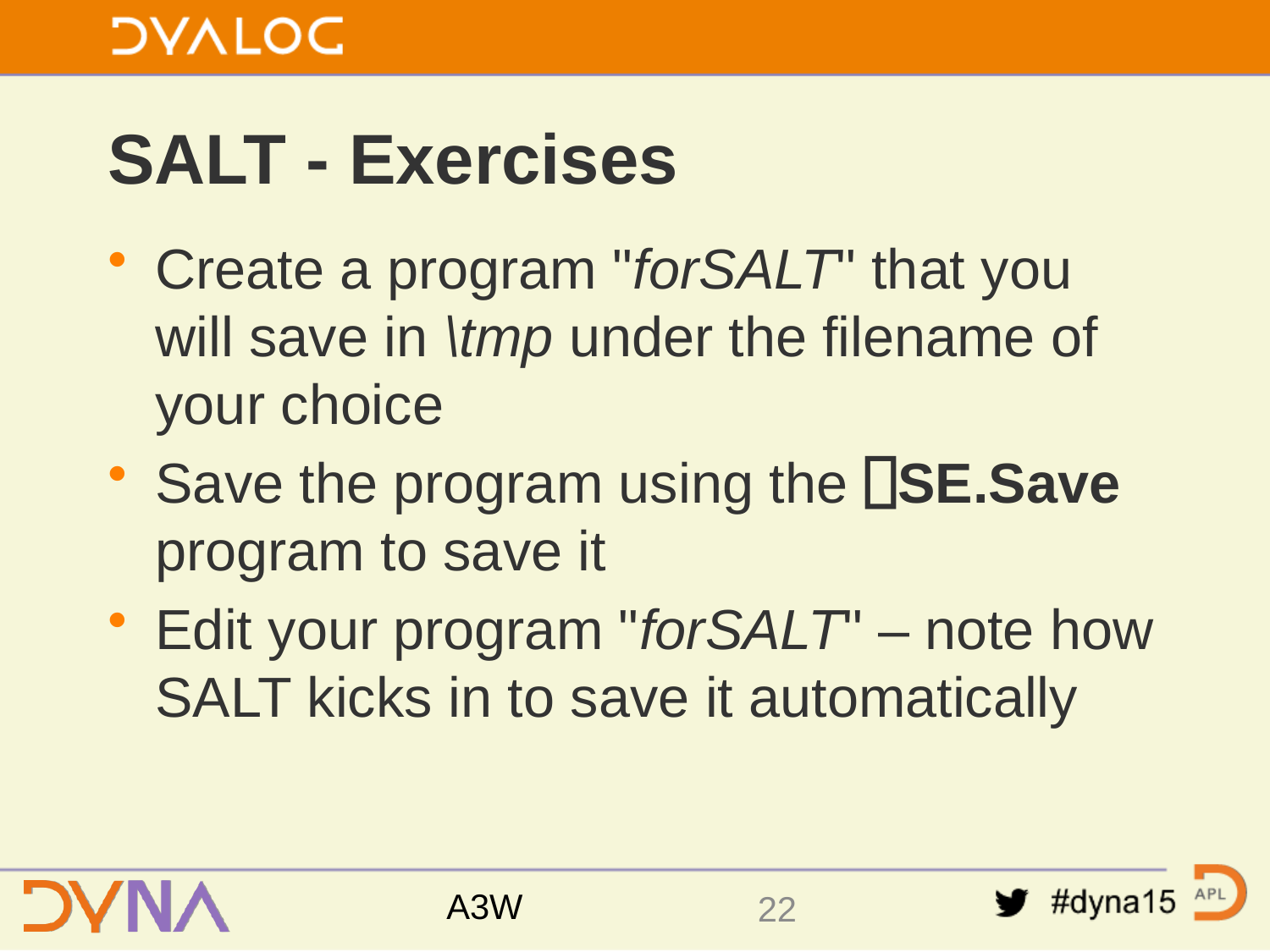

# SALT - Exercises
Create a program "forSALT" that you will save in \tmp under the filename of your choice
Save the program using the ⎕SE.Save program to save it
Edit your program "forSALT" – note how SALT kicks in to save it automatically
22
A3W